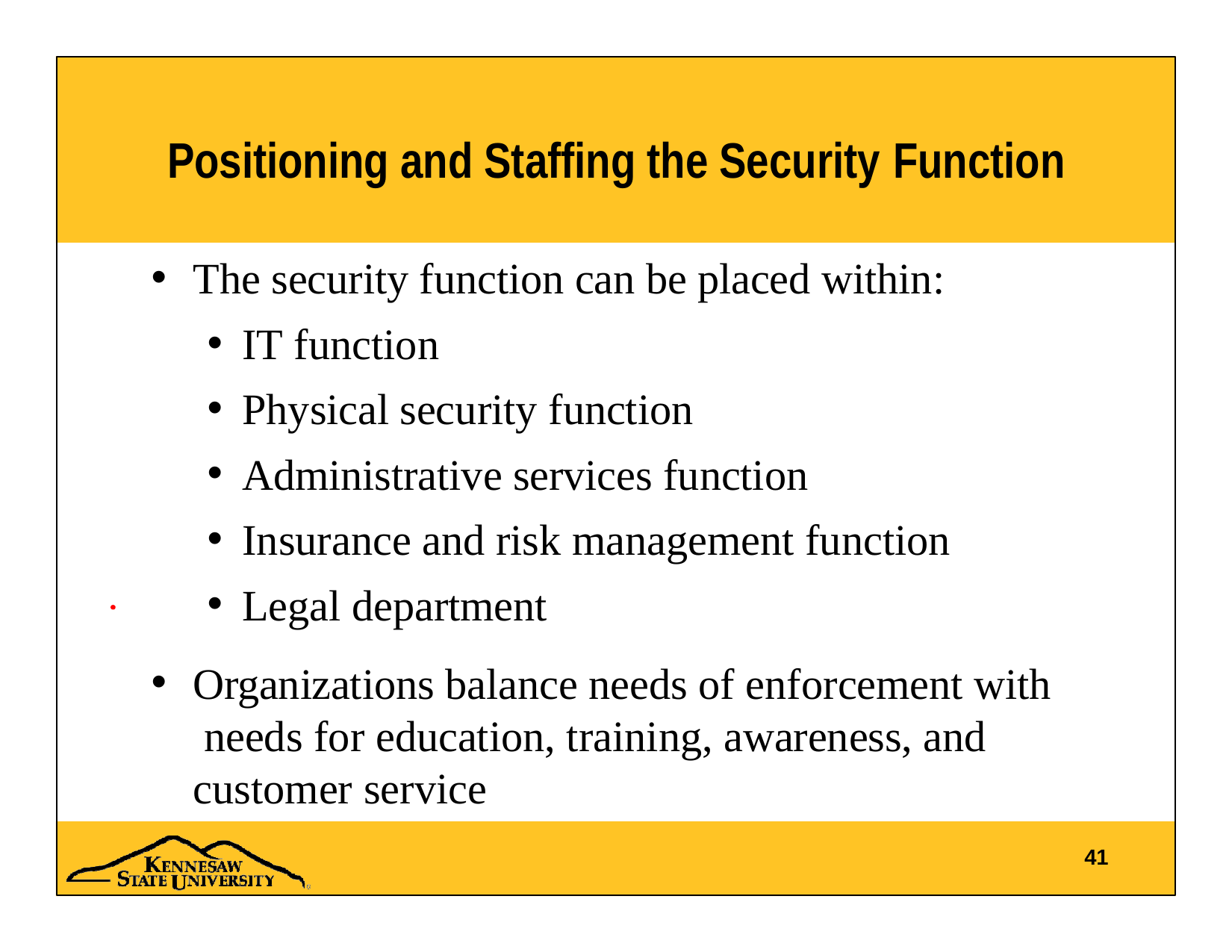

# Positioning and Staffing the Security Function
The security function can be placed within:
IT function
Physical security function
Administrative services function
Insurance and risk management function
Legal department
Organizations balance needs of enforcement with  needs for education, training, awareness, and  customer service

41